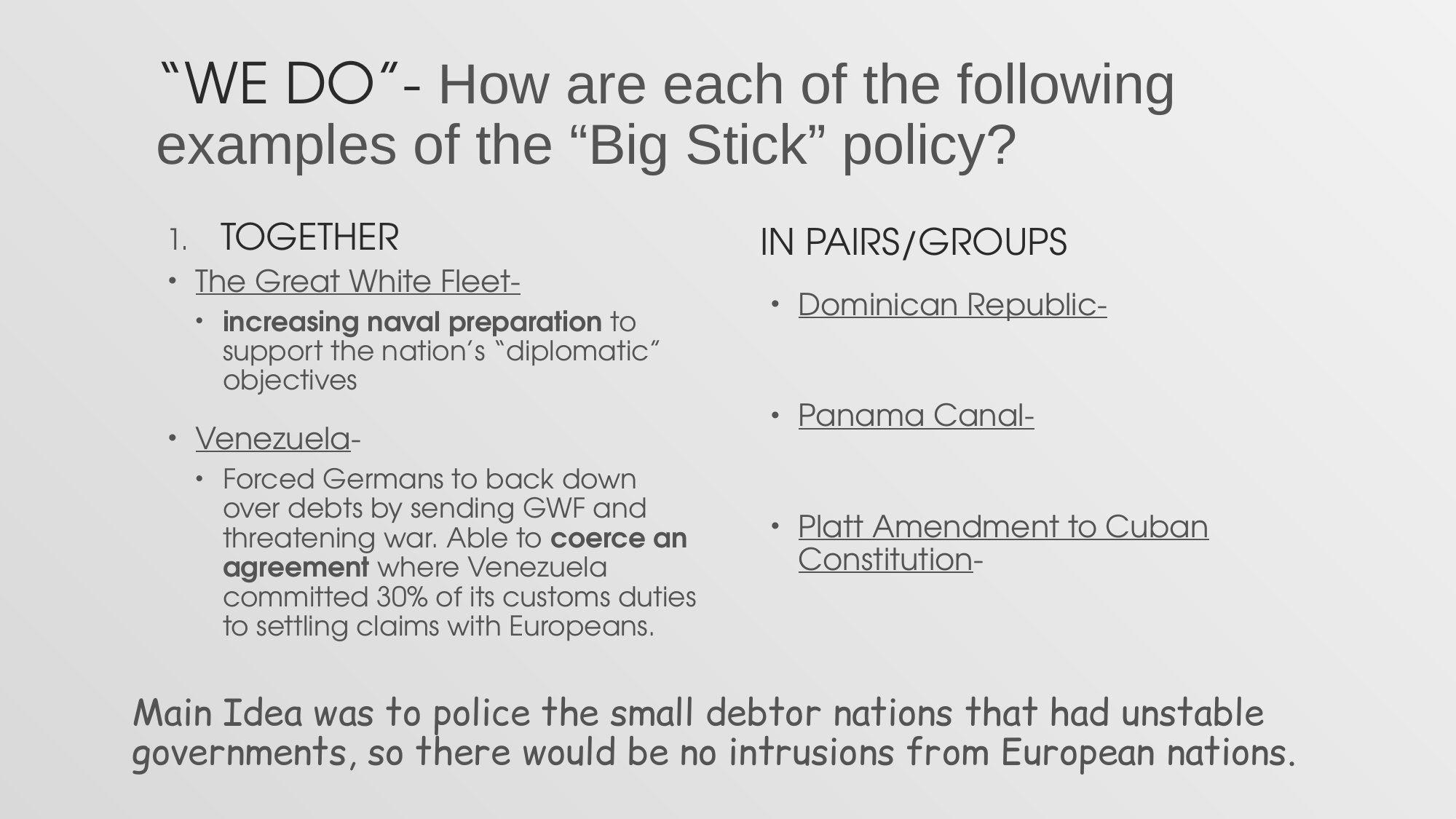

# “We Do”- How are each of the following examples of the “Big Stick” policy?
Together
In pairs/groups
The Great White Fleet-
increasing naval preparation to support the nation’s “diplomatic” objectives
Venezuela-
Forced Germans to back down over debts by sending GWF and threatening war. Able to coerce an agreement where Venezuela committed 30% of its customs duties to settling claims with Europeans.
Dominican Republic-

Panama Canal-

Platt Amendment to Cuban Constitution-

Main Idea was to police the small debtor nations that had unstable governments, so there would be no intrusions from European nations.